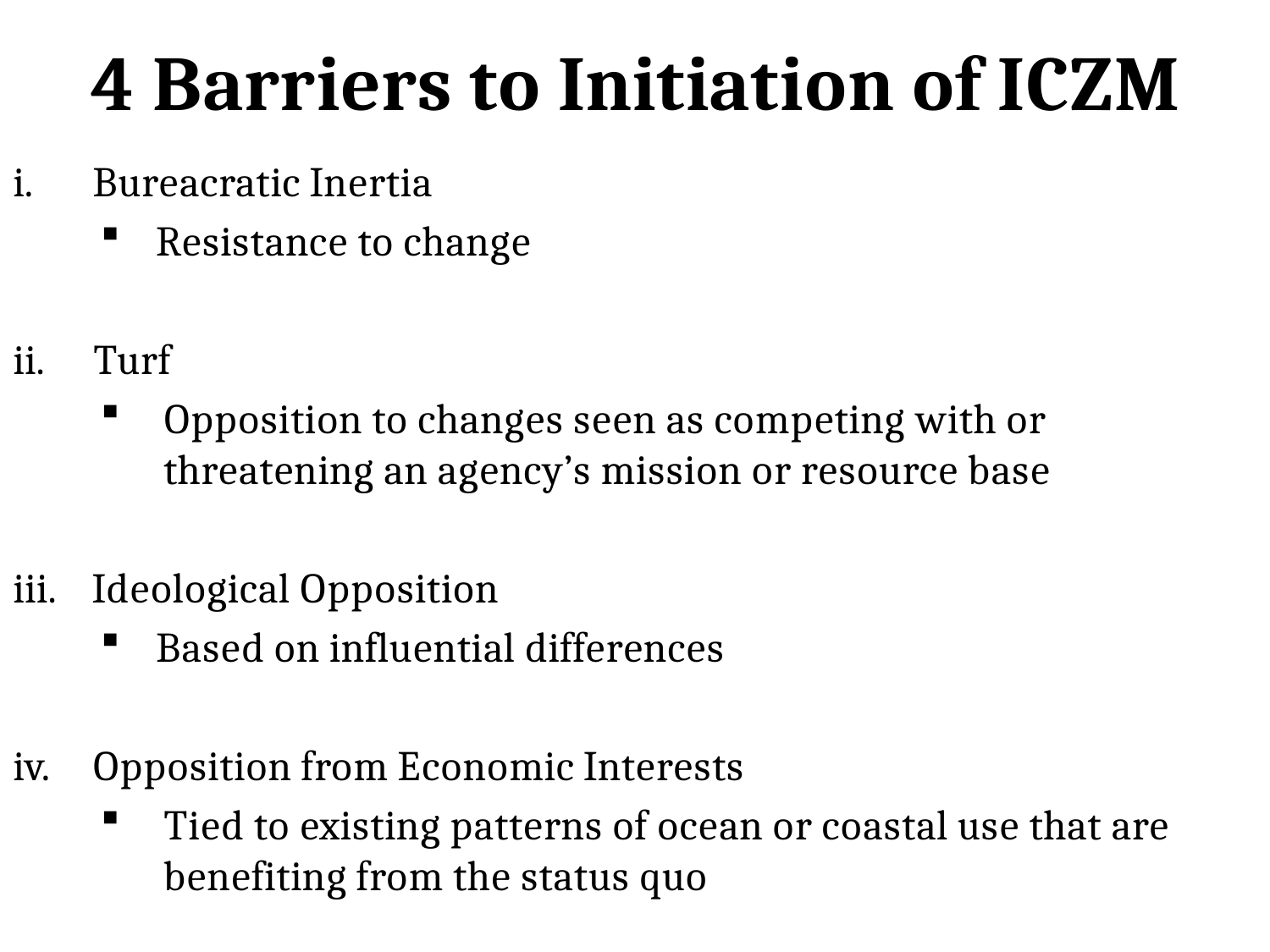

# 4 Barriers to Initiation of ICZM
Bureacratic Inertia
Resistance to change

Turf
Opposition to changes seen as competing with or threatening an agency’s mission or resource base

Ideological Opposition
Based on influential differences

Opposition from Economic Interests
Tied to existing patterns of ocean or coastal use that are benefiting from the status quo